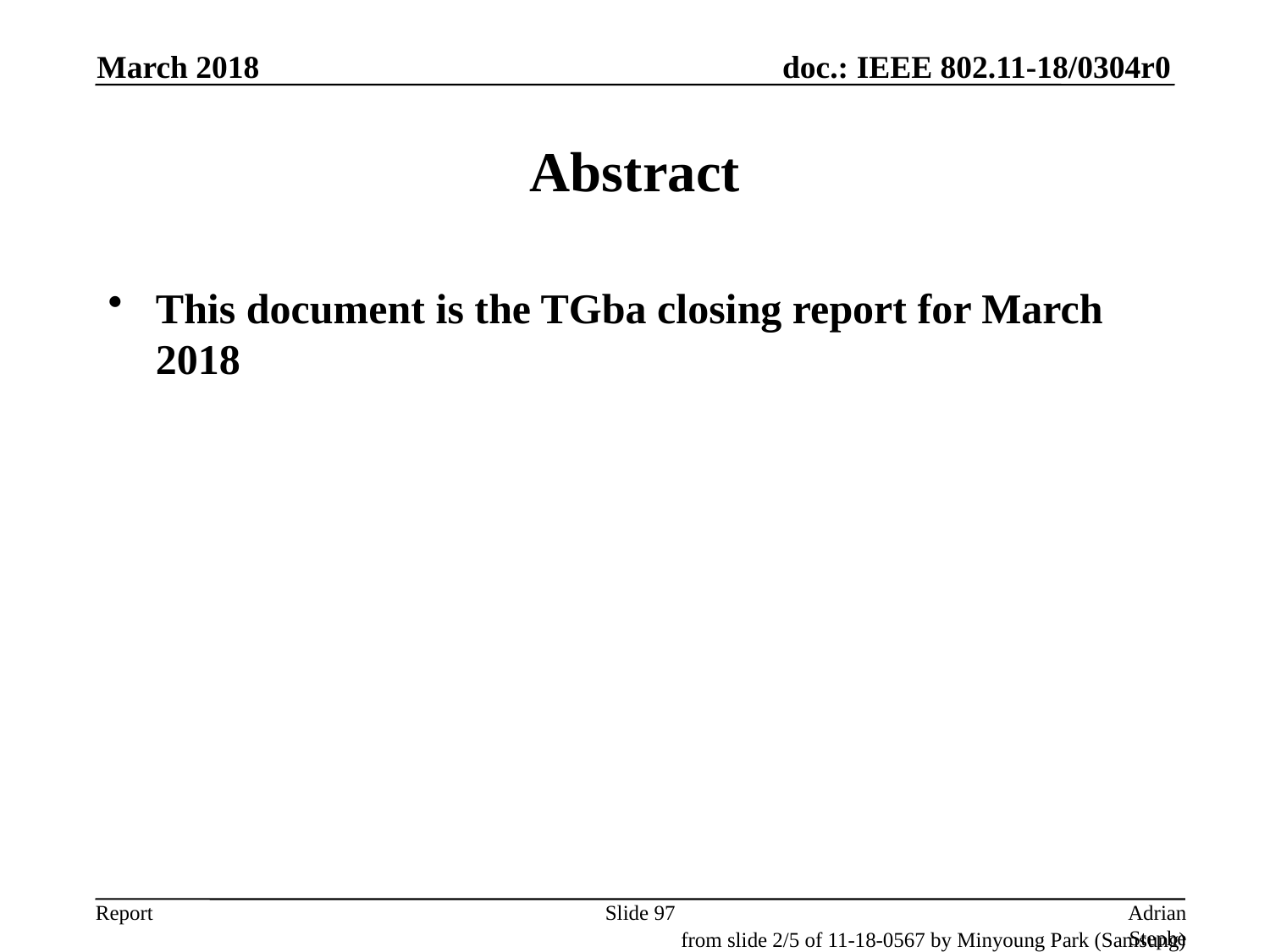

March 2018
# Abstract
This document is the TGba closing report for March 2018
Slide 97
Adrian Stephens, Intel Corporation
from slide 2/5 of 11-18-0567 by Minyoung Park (Samsung)